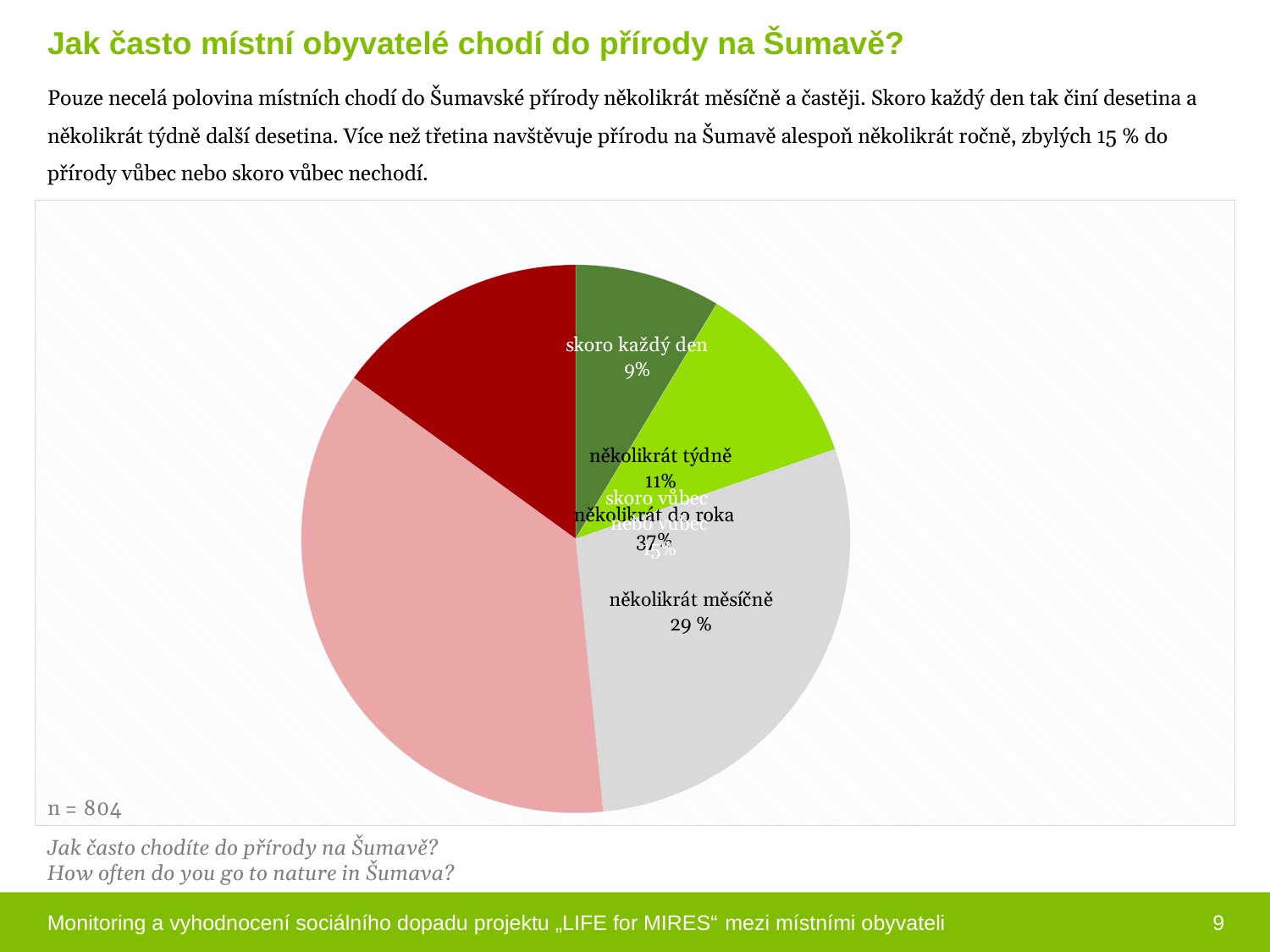

Jak často místní obyvatelé chodí do přírody na Šumavě?
Pouze necelá polovina místních chodí do Šumavské přírody několikrát měsíčně a častěji. Skoro každý den tak činí desetina a několikrát týdně další desetina. Více než třetina navštěvuje přírodu na Šumavě alespoň několikrát ročně, zbylých 15 % do přírody vůbec nebo skoro vůbec nechodí.

### Chart

| Category | Řada 1 |
|---|---|
| skoro každý den | 8.6 |
| několikrát týdně | 11.1 |
| několikrát měsíčně | 28.7 |
| několikrát do roka | 36.6 |
| skoro vůbec nebo vůbec | 15.0 |
Jak často chodíte do přírody na Šumavě?
How often do you go to nature in Šumava?
Monitoring a vyhodnocení sociálního dopadu projektu „LIFE for MIRES“ mezi místními obyvateli
9